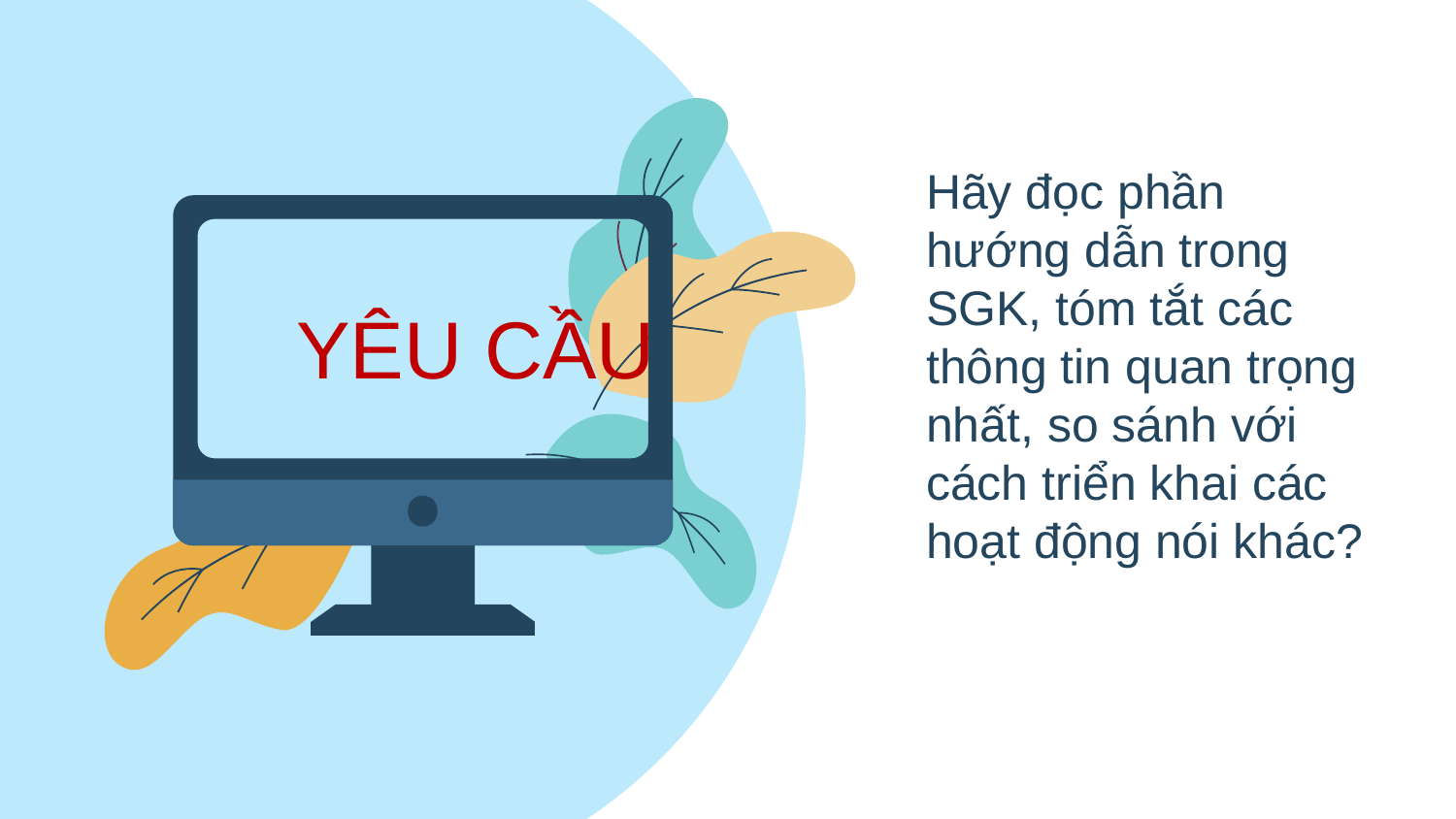

# Hãy đọc phần hướng dẫn trong SGK, tóm tắt các thông tin quan trọng nhất, so sánh với cách triển khai các hoạt động nói khác?
YÊU CẦU